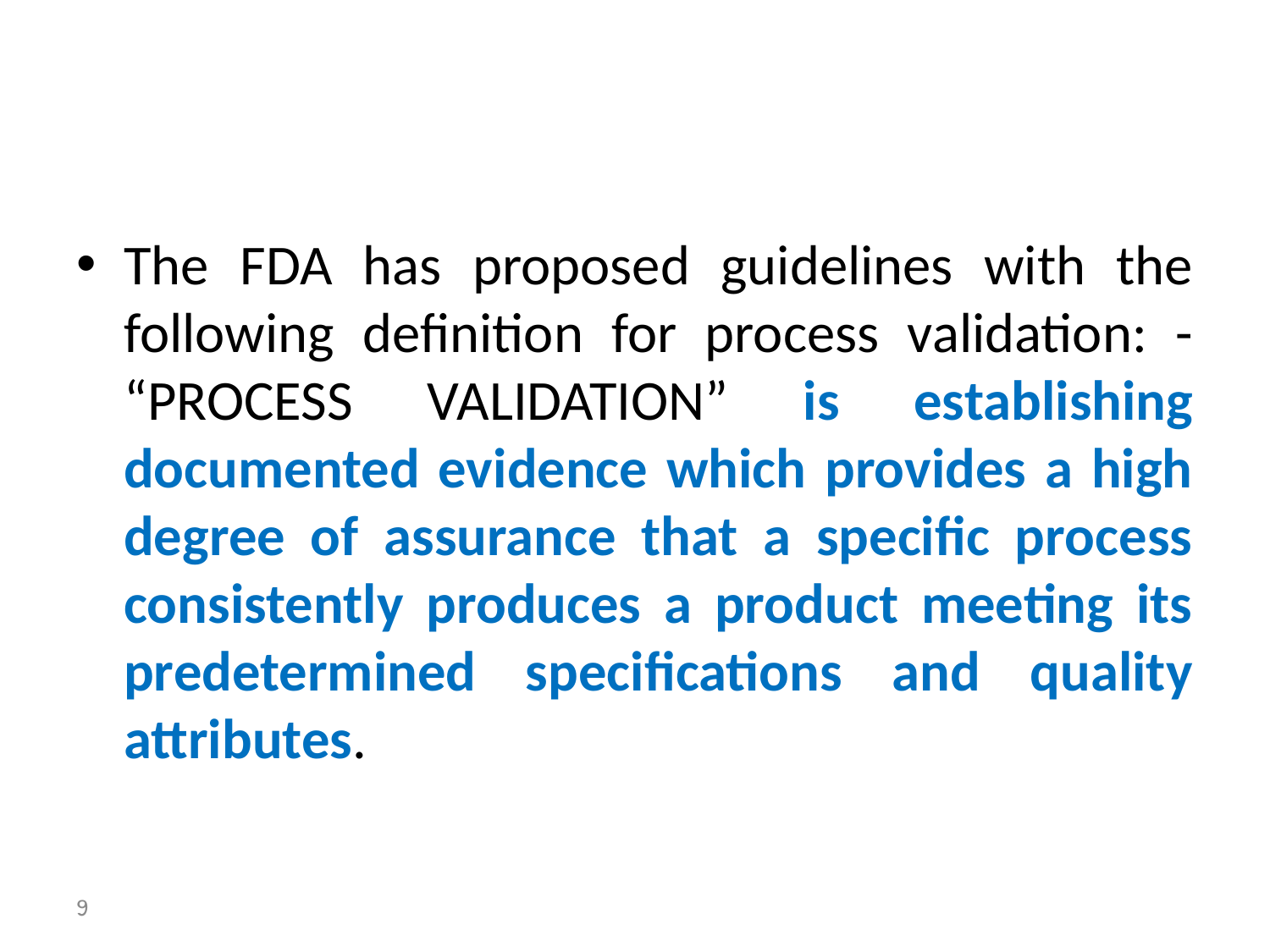

#
The FDA has proposed guidelines with the following definition for process validation: - “PROCESS VALIDATION” is establishing documented evidence which provides a high degree of assurance that a specific process consistently produces a product meeting its predetermined specifications and quality attributes.

9